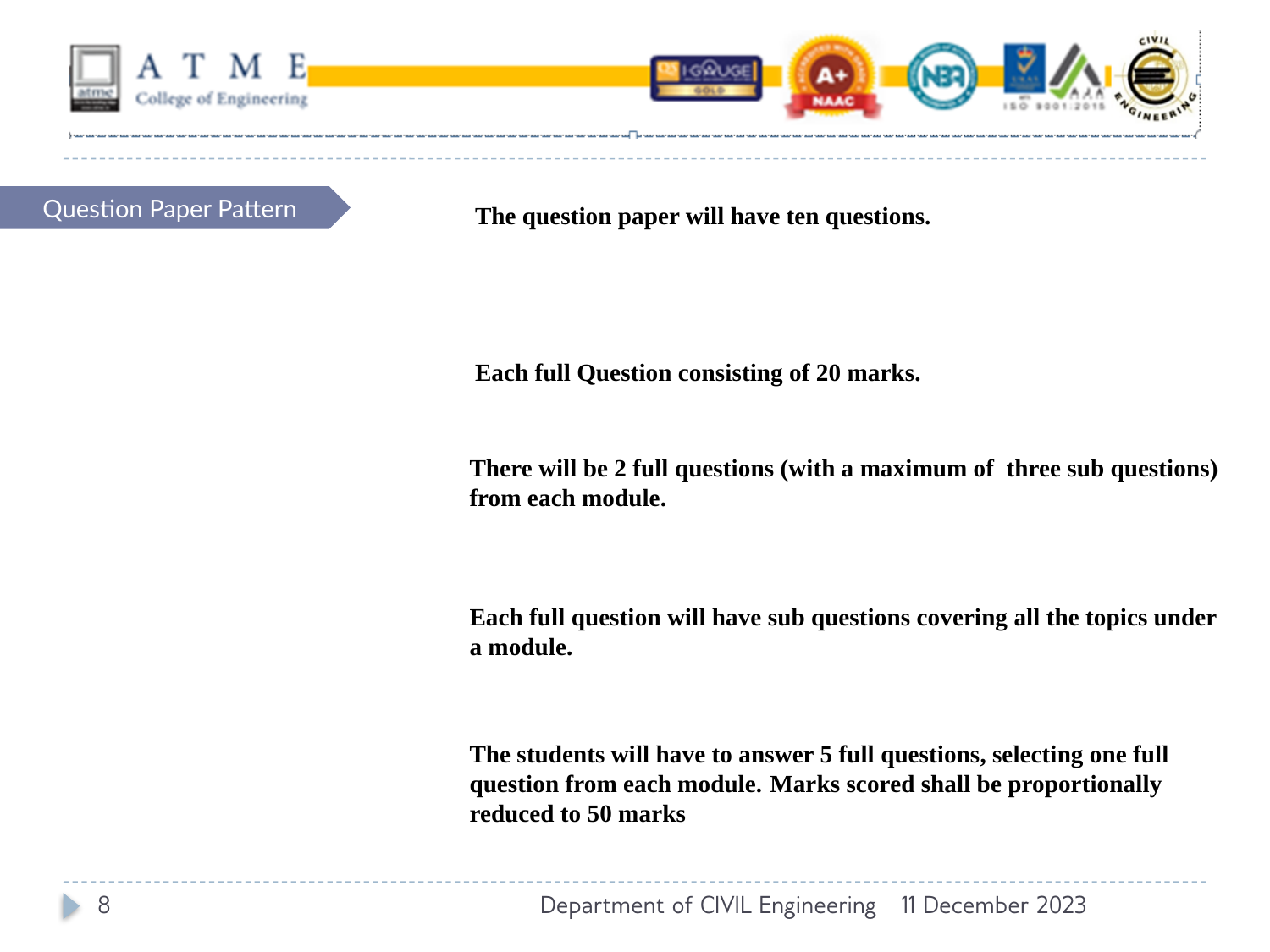

The question paper will have ten questions.
Question Paper Pattern
Each full Question consisting of 20 marks.
There will be 2 full questions (with a maximum of  three sub questions) from each module.
Each full question will have sub questions covering all the topics under a module.
The students will have to answer 5 full questions, selecting one full question from each module. Marks scored shall be proportionally reduced to 50 marks
8
Department of CIVIL Engineering
11 December 2023